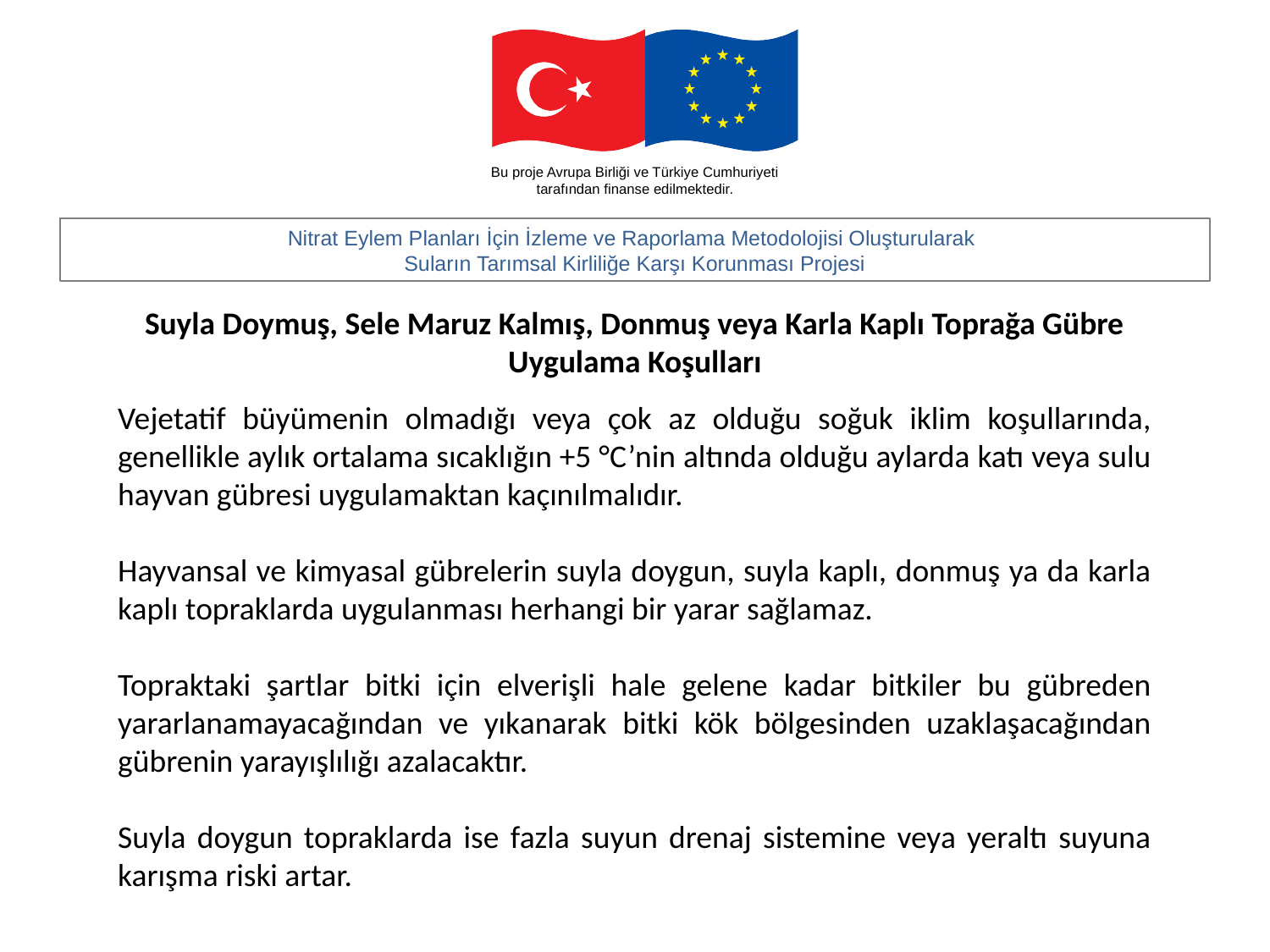

Suyla Doymuş, Sele Maruz Kalmış, Donmuş veya Karla Kaplı Toprağa Gübre Uygulama Koşulları

Vejetatif büyümenin olmadığı veya çok az olduğu soğuk iklim koşullarında, genellikle aylık ortalama sıcaklığın +5 °C’nin altında olduğu aylarda katı veya sulu hayvan gübresi uygulamaktan kaçınılmalıdır.

Hayvansal ve kimyasal gübrelerin suyla doygun, suyla kaplı, donmuş ya da karla kaplı topraklarda uygulanması herhangi bir yarar sağlamaz.

Topraktaki şartlar bitki için elverişli hale gelene kadar bitkiler bu gübreden yararlanamayacağından ve yıkanarak bitki kök bölgesinden uzaklaşacağından gübrenin yarayışlılığı azalacaktır.

Suyla doygun topraklarda ise fazla suyun drenaj sistemine veya yeraltı suyuna karışma riski artar.